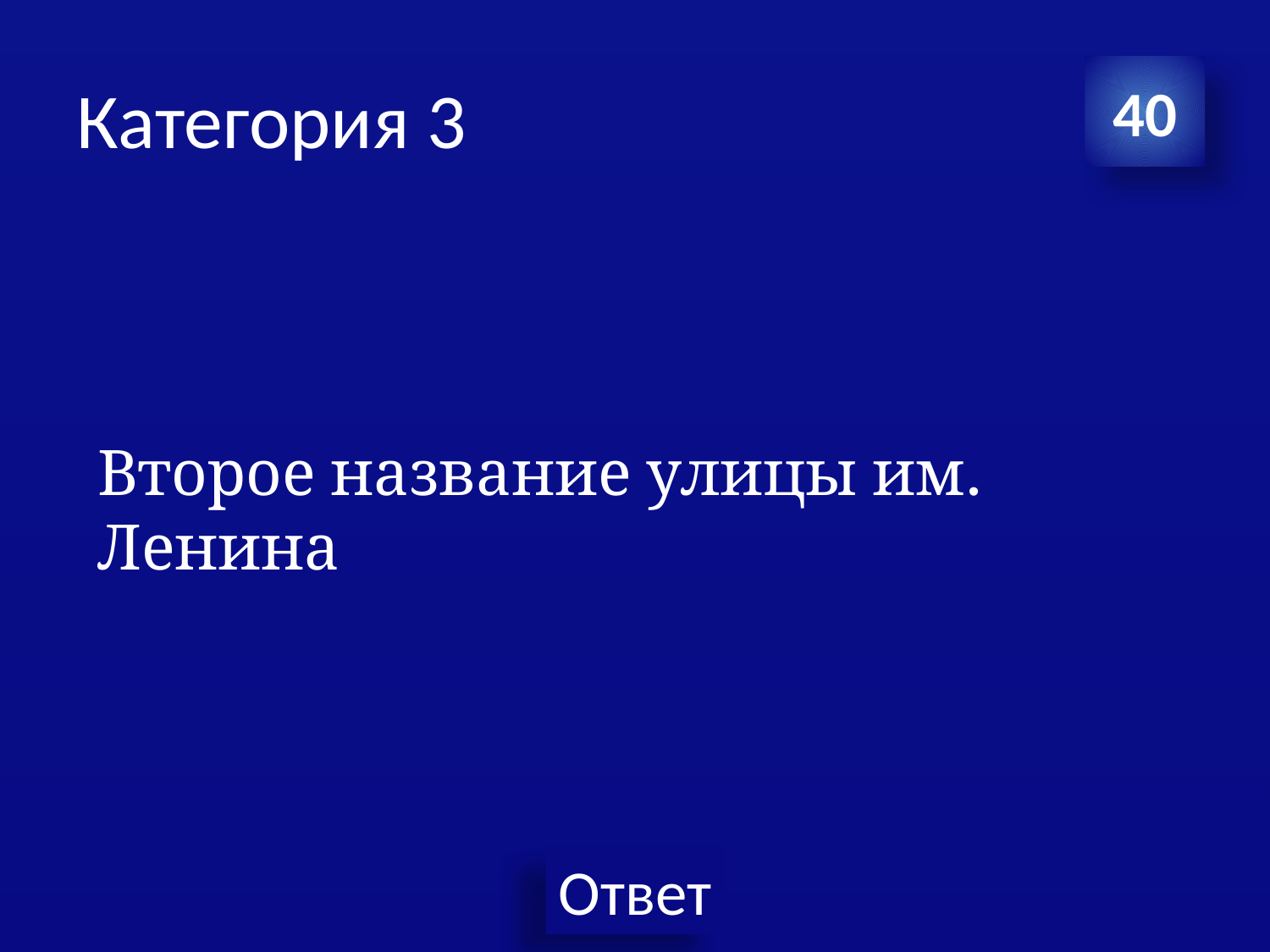

# Категория 3
40
Второе название улицы им. Ленина